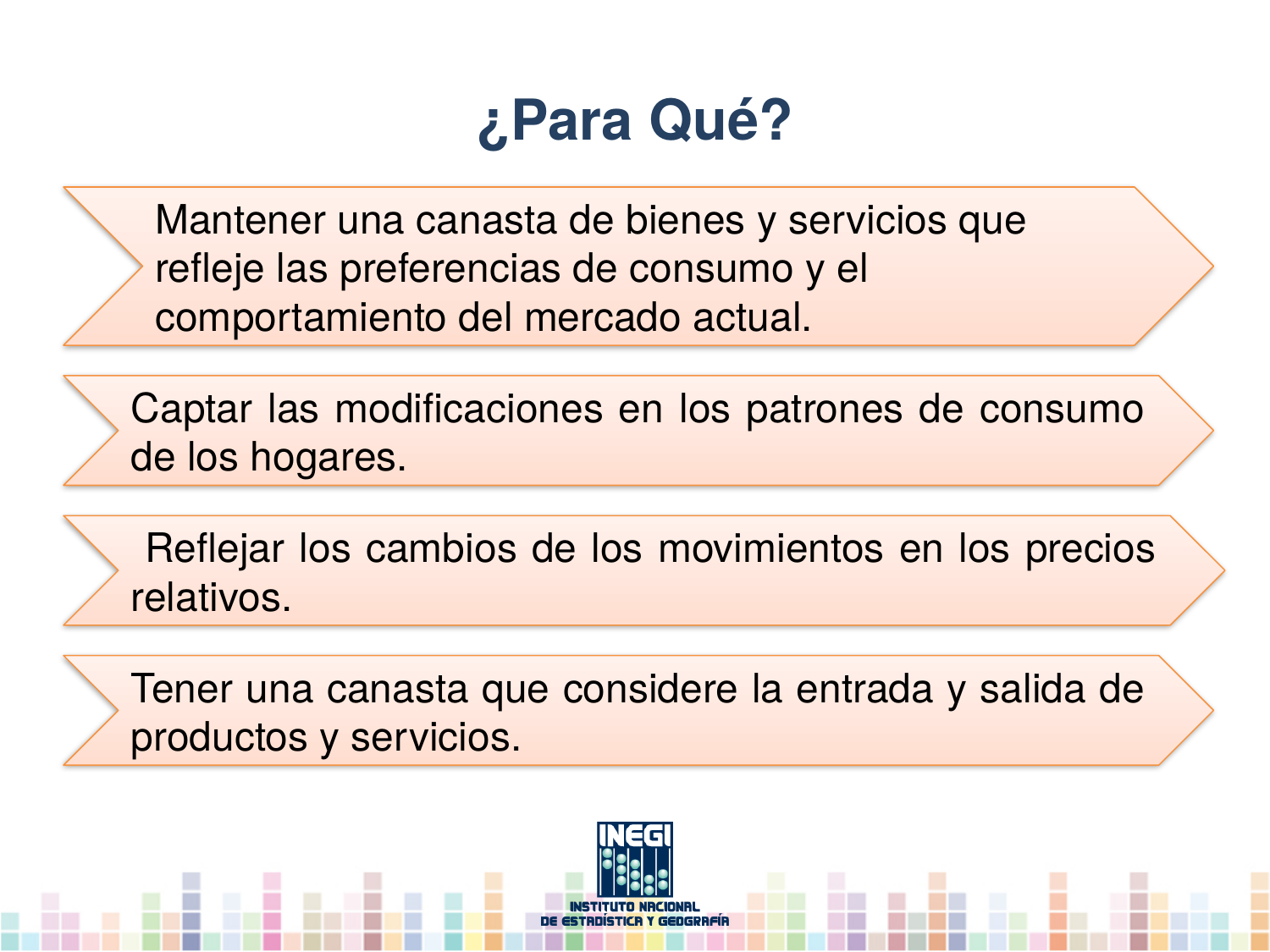

# ¿Para Qué?
Mantener una canasta de bienes y servicios que refleje las preferencias de consumo y el comportamiento del mercado actual.

Captar las modificaciones en los patrones de consumo de los hogares.
 Reflejar los cambios de los movimientos en los precios relativos.
Tener una canasta que considere la entrada y salida de productos y servicios.